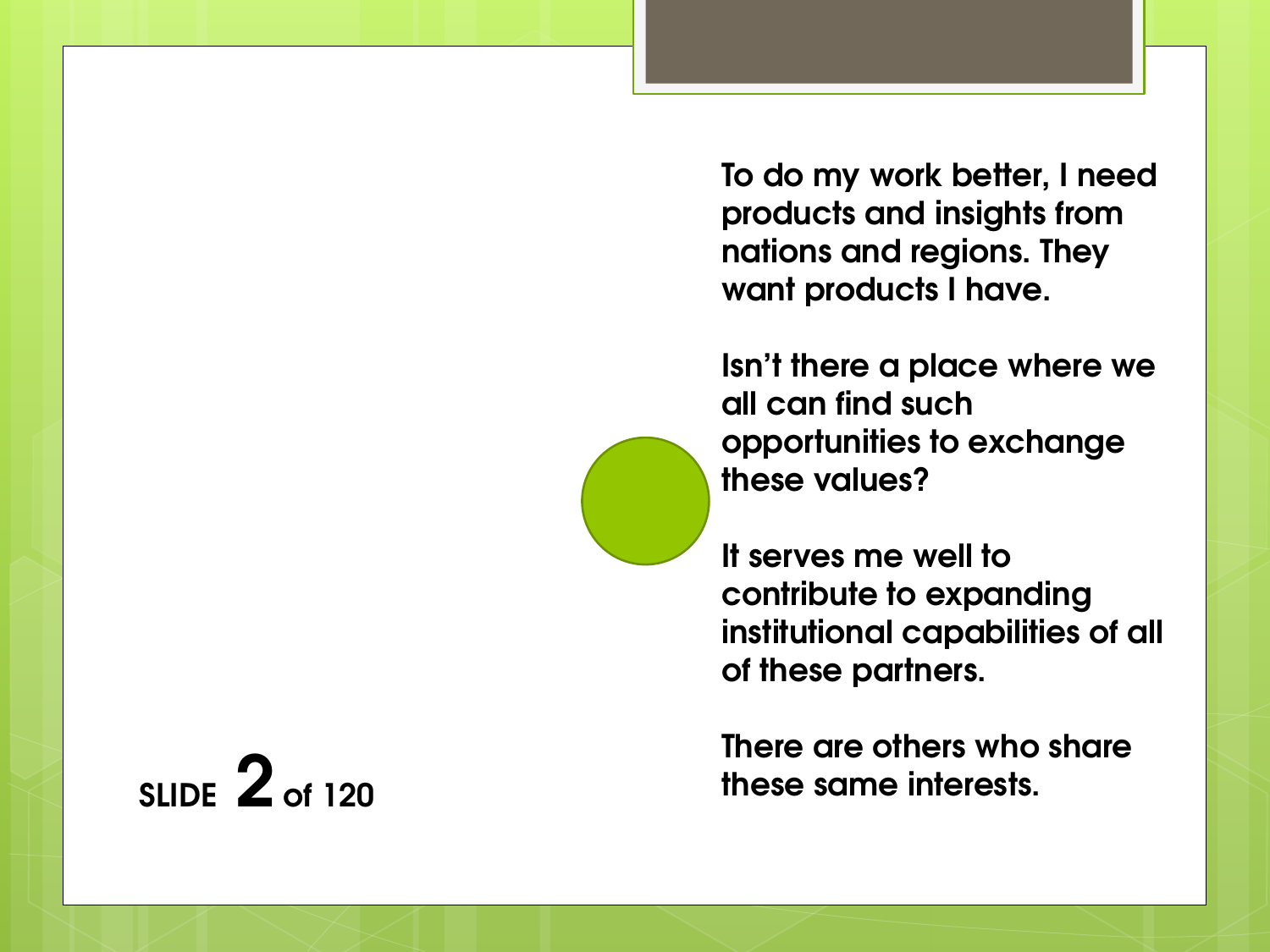

To do my work better, I need products and insights from nations and regions. They want products I have.

Isn’t there a place where we all can find such opportunities to exchange these values?

It serves me well to contribute to expanding institutional capabilities of all of these partners.

There are others who share these same interests.

SLIDE  2 of 120